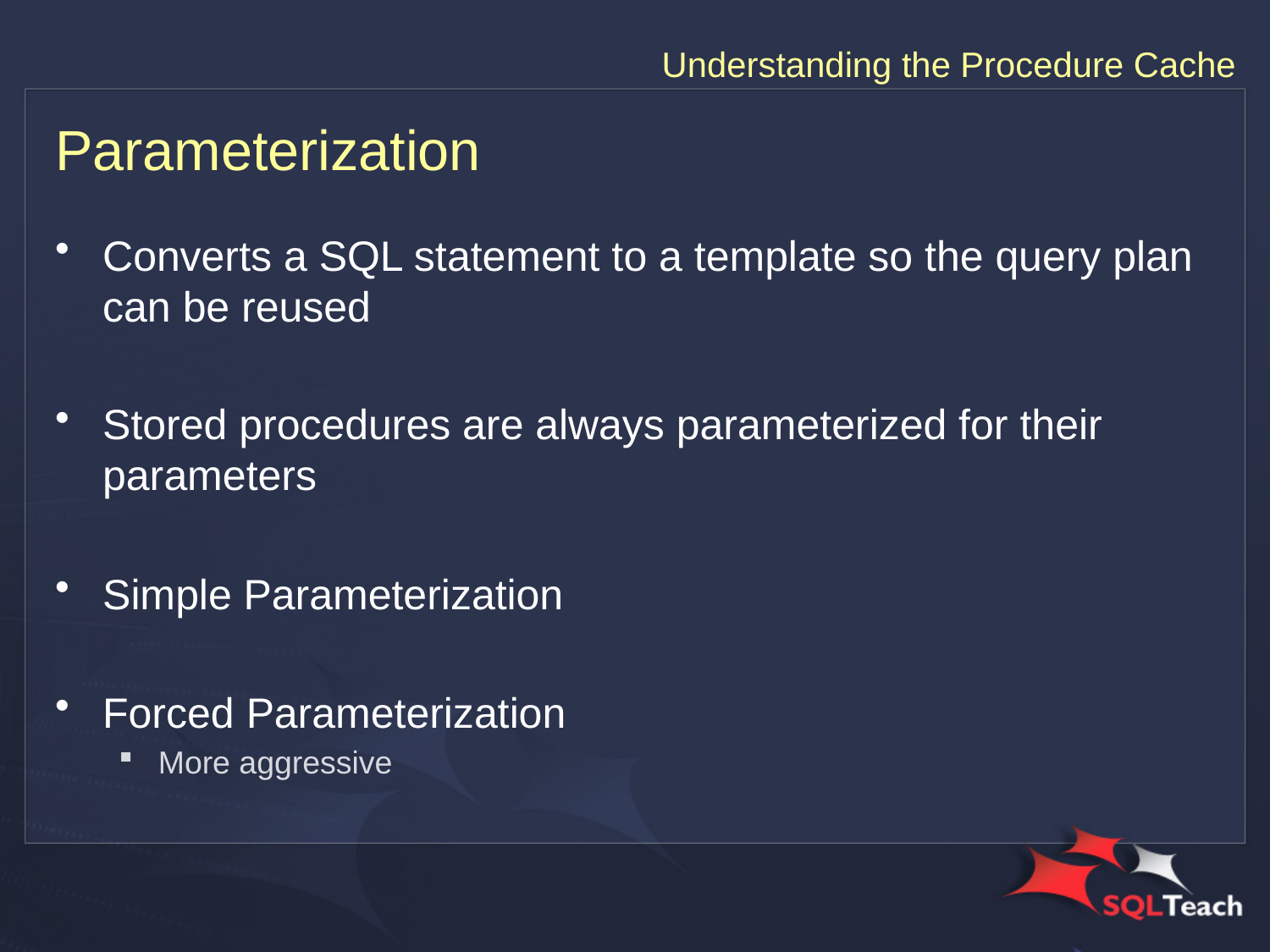

# Parameterization
Converts a SQL statement to a template so the query plan can be reused

Stored procedures are always parameterized for their parameters

Simple Parameterization

Forced Parameterization
More aggressive